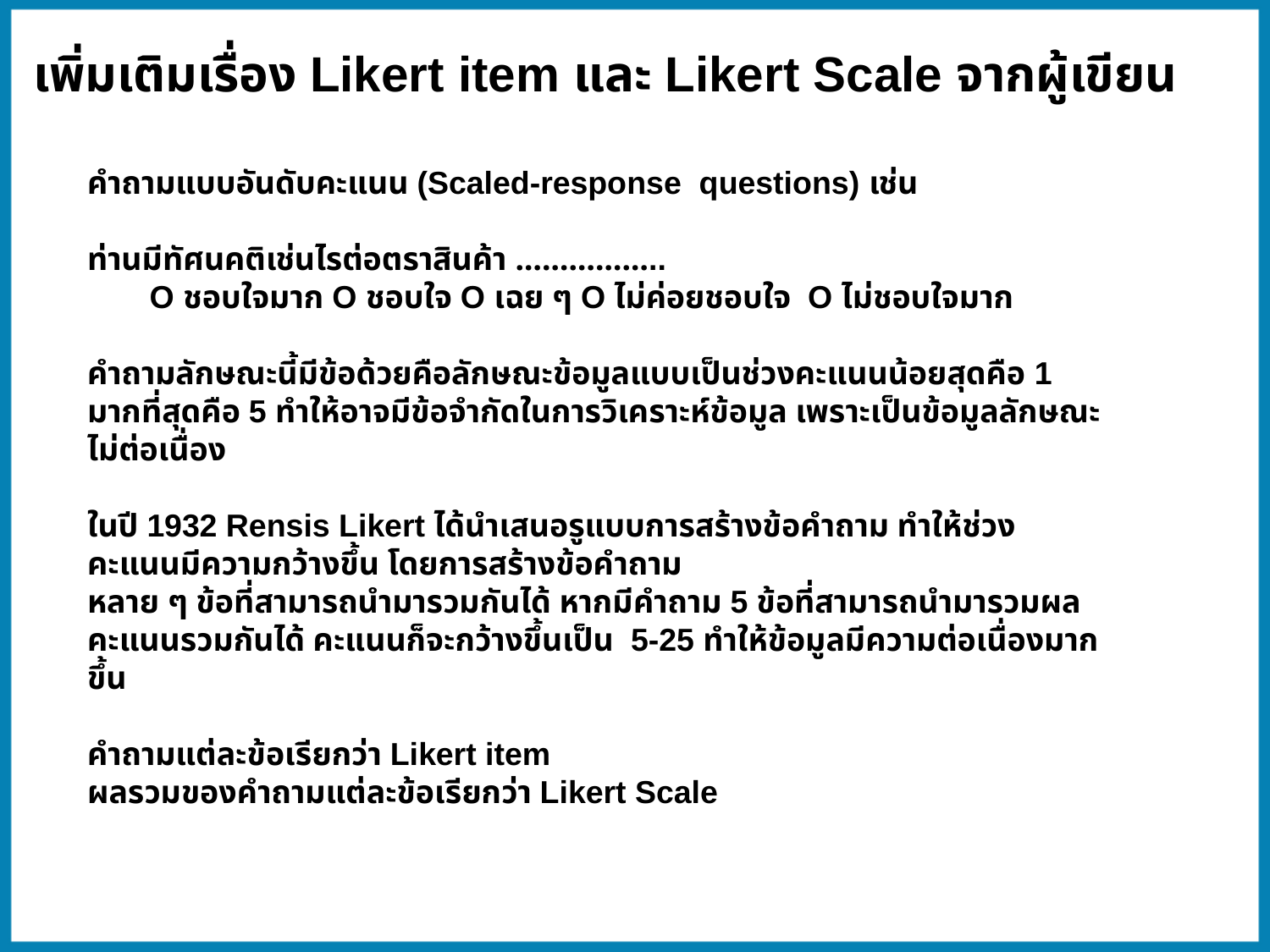

เพิ่มเติมเรื่อง Likert item และ Likert Scale จากผู้เขียน
คำถามแบบอันดับคะแนน (Scaled-response  questions) เช่น

ท่านมีทัศนคติเช่นไรต่อตราสินค้า ……………..
       O ชอบใจมาก O ชอบใจ O เฉย ๆ O ไม่ค่อยชอบใจ  O ไม่ชอบใจมาก

คำถามลักษณะนี้มีข้อด้วยคือลักษณะข้อมูลแบบเป็นช่วงคะแนนน้อยสุดคือ 1 มากที่สุดคือ 5 ทำให้อาจมีข้อจำกัดในการวิเคราะห์ข้อมูล เพราะเป็นข้อมูลลักษณะไม่ต่อเนื่อง

ในปี 1932 Rensis Likert ได้นำเสนอรูแบบการสร้างข้อคำถาม ทำให้ช่วงคะแนนมีความกว้างขึ้น โดยการสร้างข้อคำถาม
หลาย ๆ ข้อที่สามารถนำมารวมกันได้ หากมีคำถาม 5 ข้อที่สามารถนำมารวมผลคะแนนรวมกันได้ คะแนนก็จะกว้างขึ้นเป็น  5-25 ทำให้ข้อมูลมีความต่อเนื่องมากขึ้น

คำถามแต่ละข้อเรียกว่า Likert item
ผลรวมของคำถามแต่ละข้อเรียกว่า Likert Scale